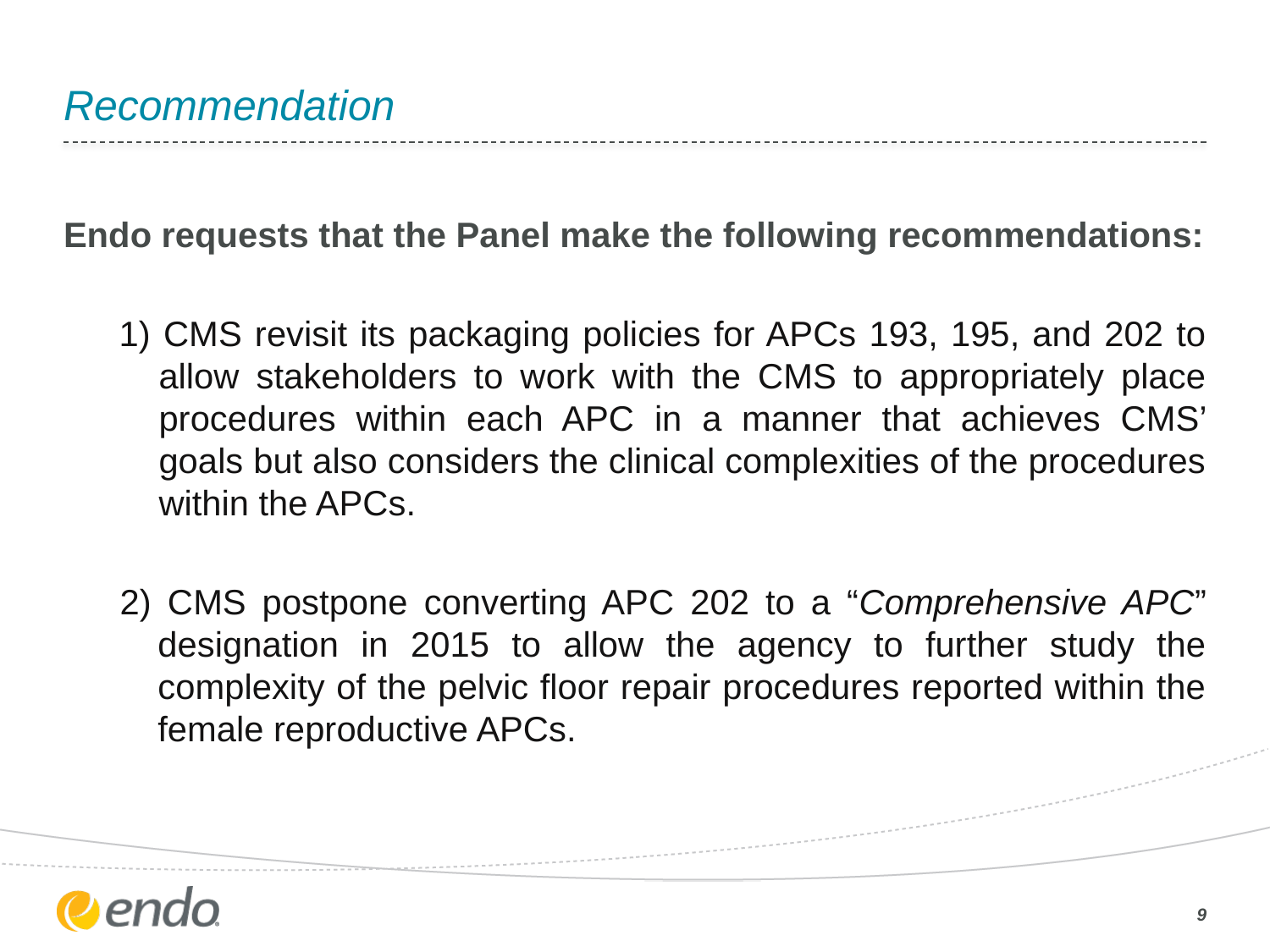

# Recommendation
Endo requests that the Panel make the following recommendations:

1) CMS revisit its packaging policies for APCs 193, 195, and 202 to allow stakeholders to work with the CMS to appropriately place procedures within each APC in a manner that achieves CMS’ goals but also considers the clinical complexities of the procedures within the APCs.

2) CMS postpone converting APC 202 to a “Comprehensive APC” designation in 2015 to allow the agency to further study the complexity of the pelvic floor repair procedures reported within the female reproductive APCs.
9